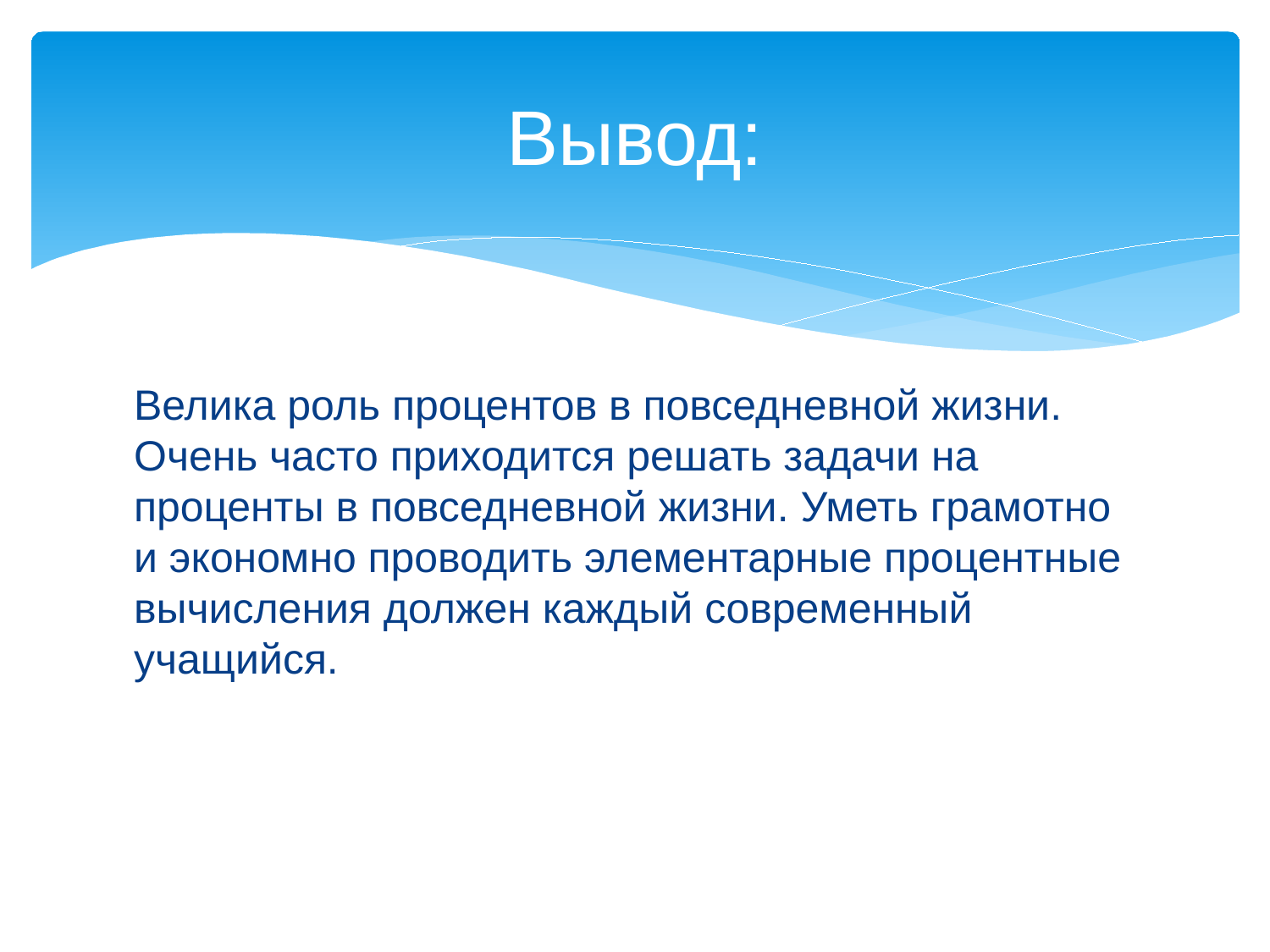

# Вывод:
Велика роль процентов в повседневной жизни. Очень часто приходится решать задачи на проценты в повседневной жизни. Уметь грамотно и экономно проводить элементарные процентные вычисления должен каждый современный учащийся.